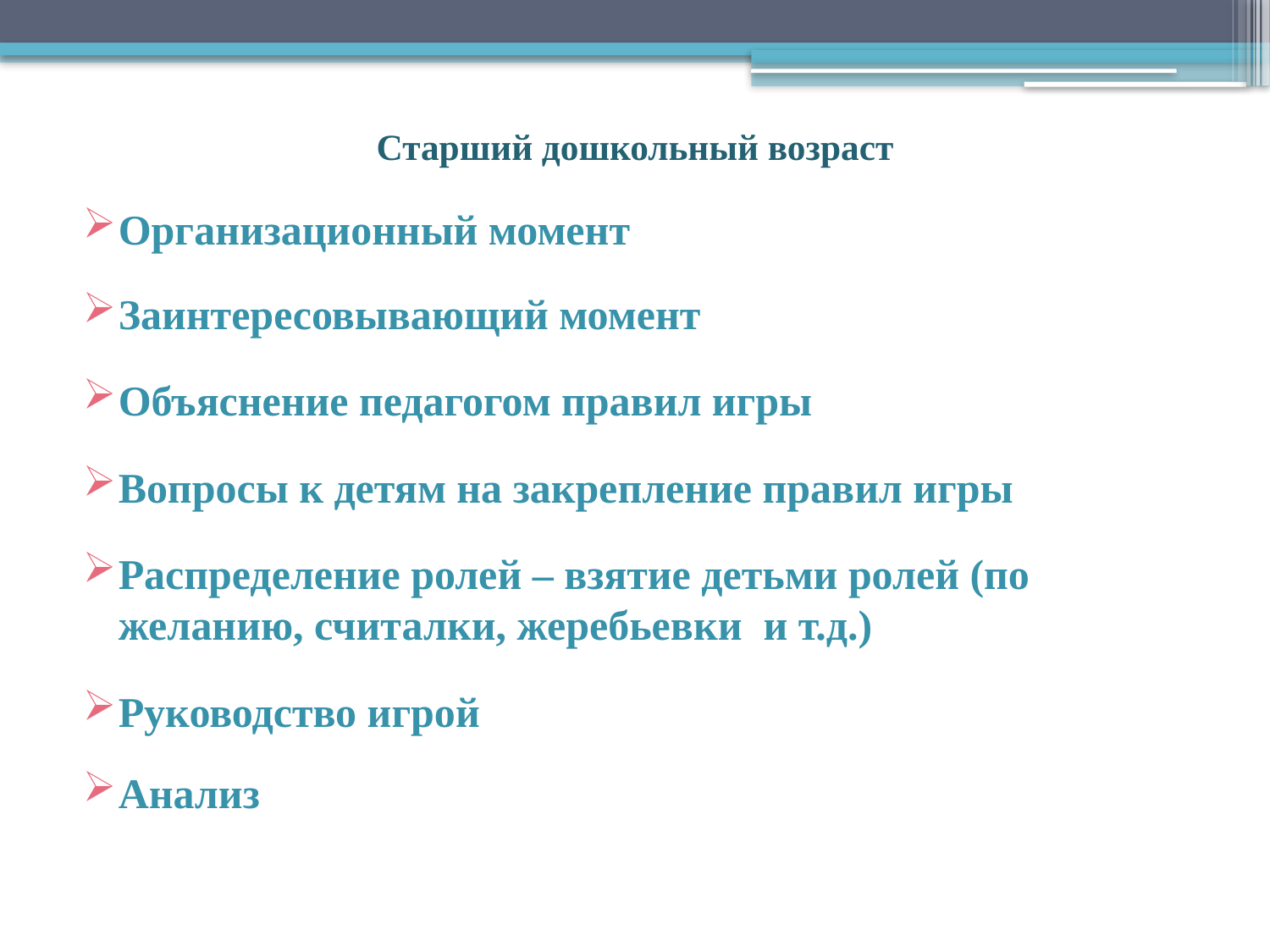

# Старший дошкольный возраст
Организационный момент

Заинтересовывающий момент

Объяснение педагогом правил игры

Вопросы к детям на закрепление правил игры

Распределение ролей – взятие детьми ролей (по желанию, считалки, жеребьевки  и т.д.)

Руководство игрой
Анализ